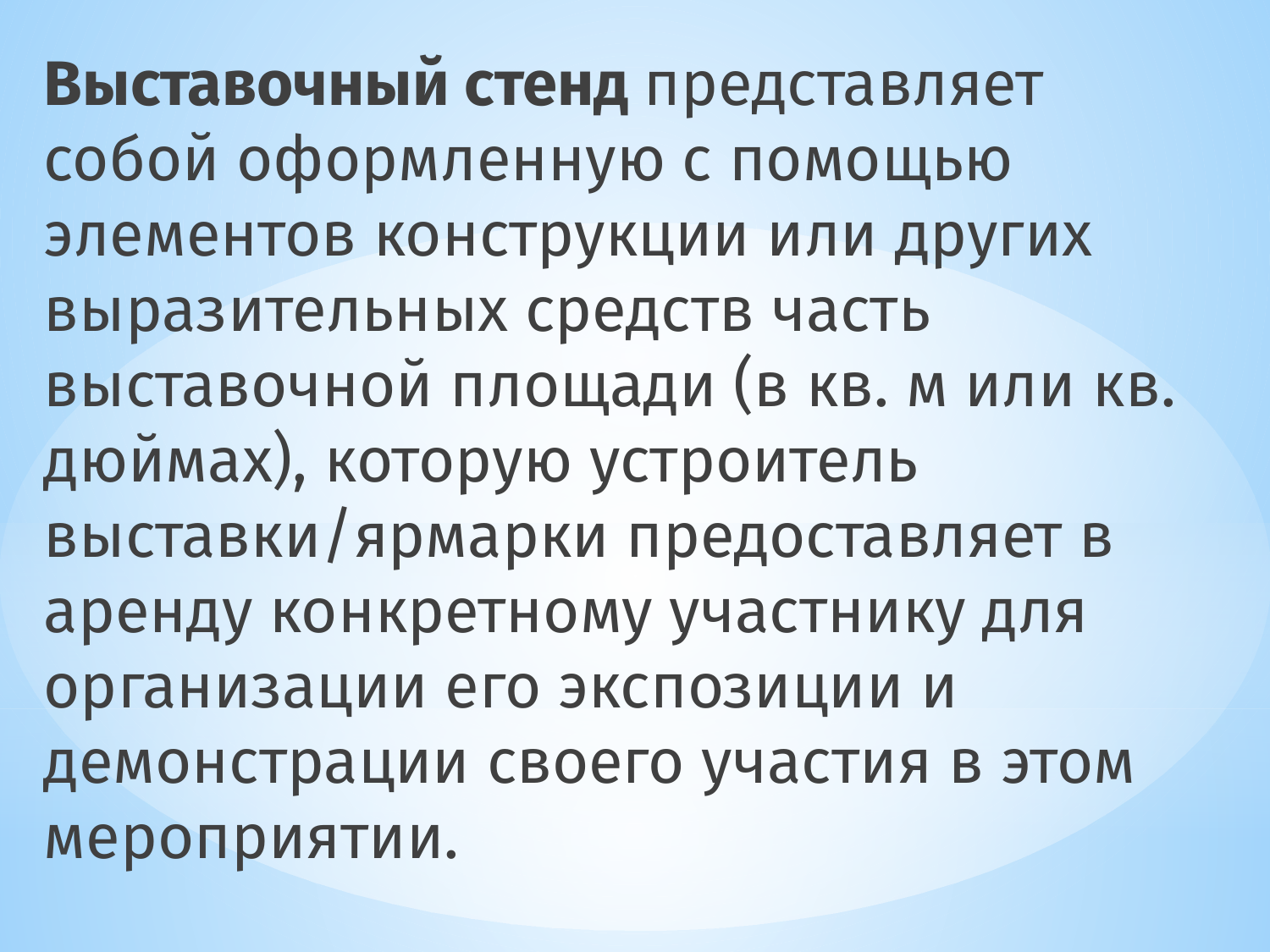

Выставочный стенд представляет собой оформленную с помощью элементов конструкции или других выразительных средств часть выставочной площади (в кв. м или кв. дюймах), которую устроитель выставки/ярмарки предоставляет в аренду конкретному участнику для организации его экспозиции и демонстрации своего участия в этом мероприятии.
#